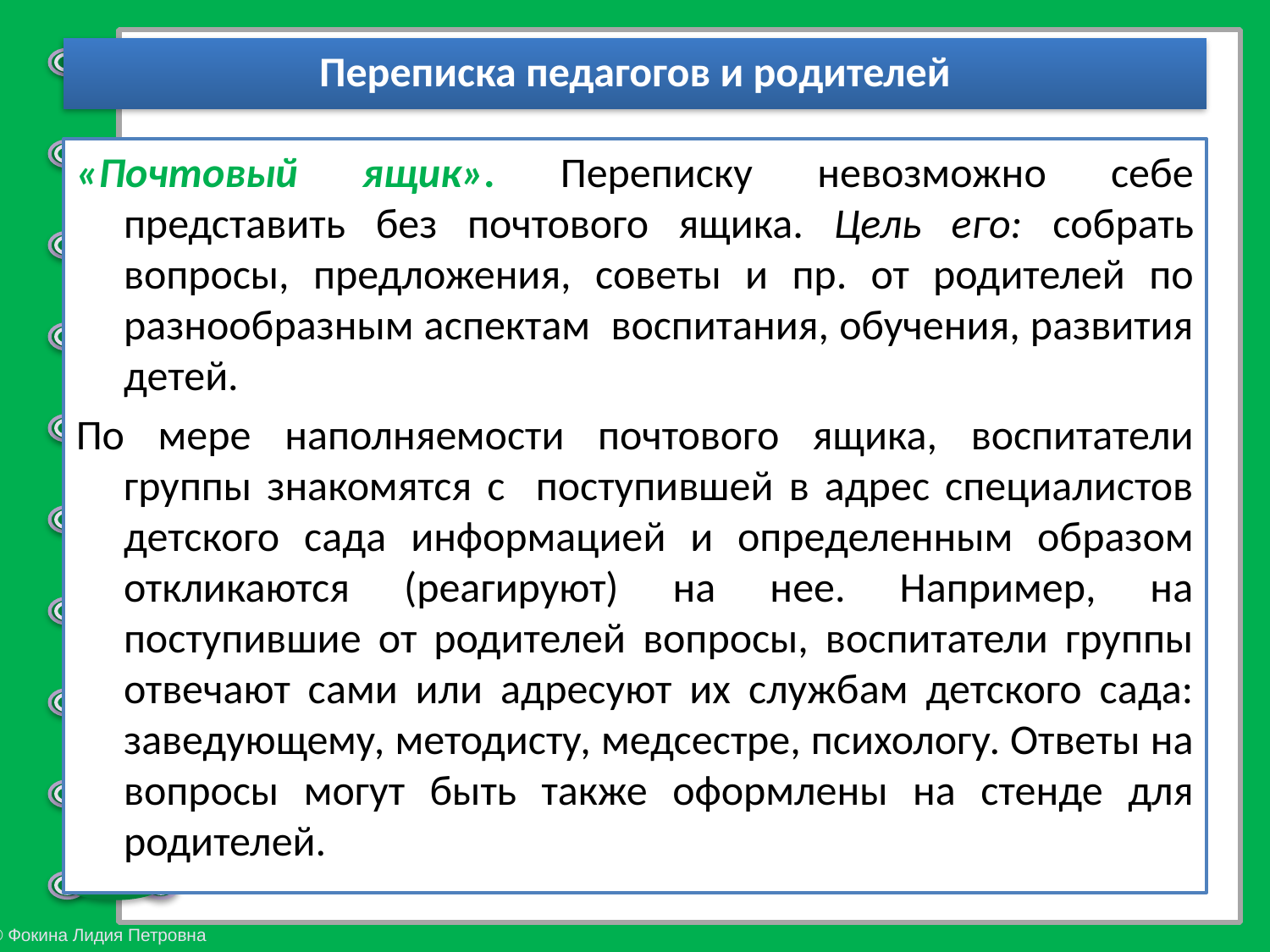

# Переписка педагогов и родителей
«Почтовый ящик». Переписку невозможно себе представить без почтового ящика. Цель его: собрать вопросы, предложения, советы и пр. от родителей по разнообразным аспектам  воспитания, обучения, развития детей.
По мере наполняемости почтового ящика, воспитатели группы знакомятся с  поступившей в адрес специалистов детского сада информацией и определенным образом откликаются (реагируют) на нее. Например, на поступившие от родителей вопросы, воспитатели группы отвечают сами или адресуют их службам детского сада: заведующему, методисту, медсестре, психологу. Ответы на вопросы могут быть также оформлены на стенде для родителей.